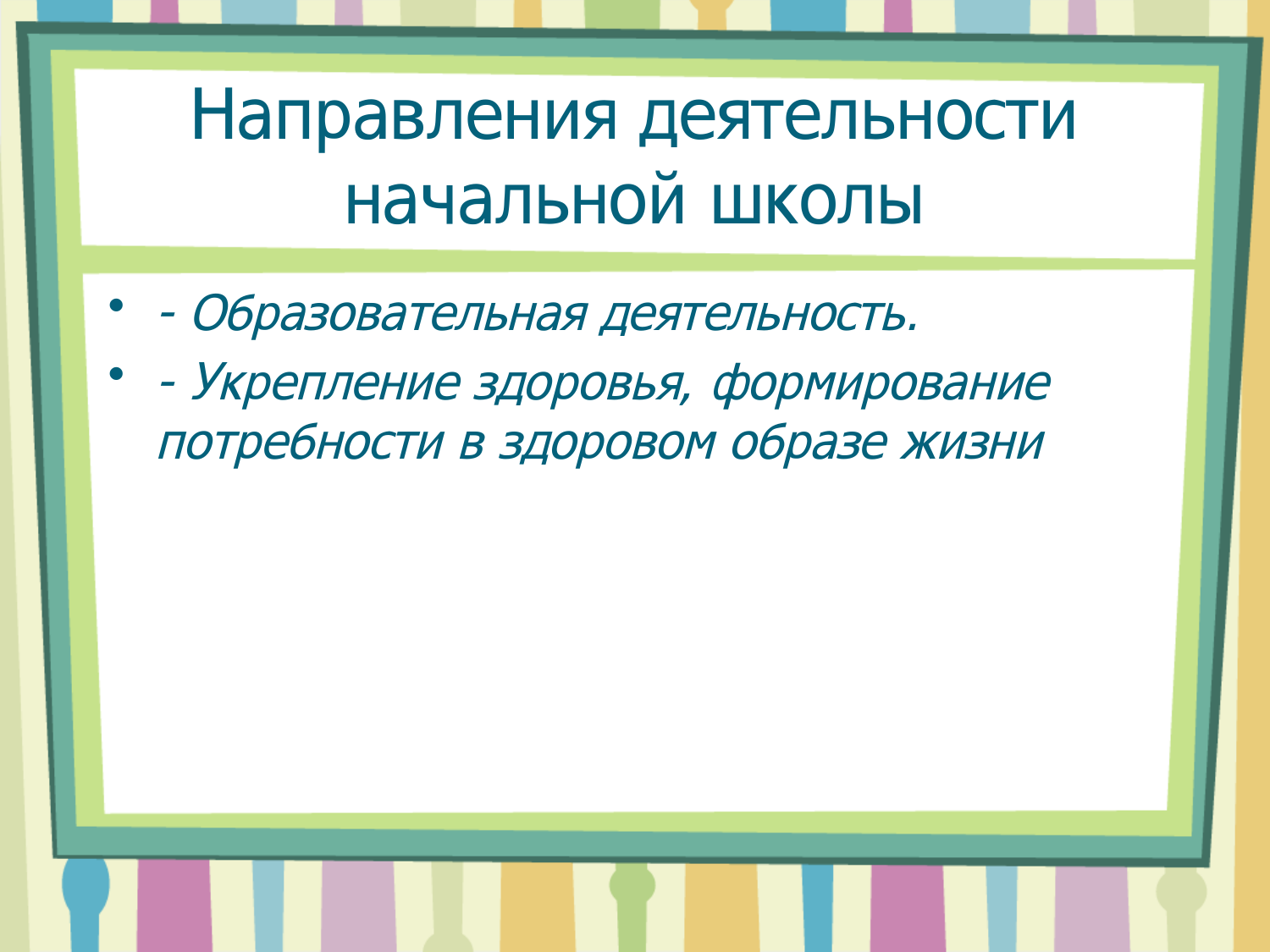

# Направления деятельности начальной школы
- Образовательная деятельность.
- Укрепление здоровья, формирование потребности в здоровом образе жизни